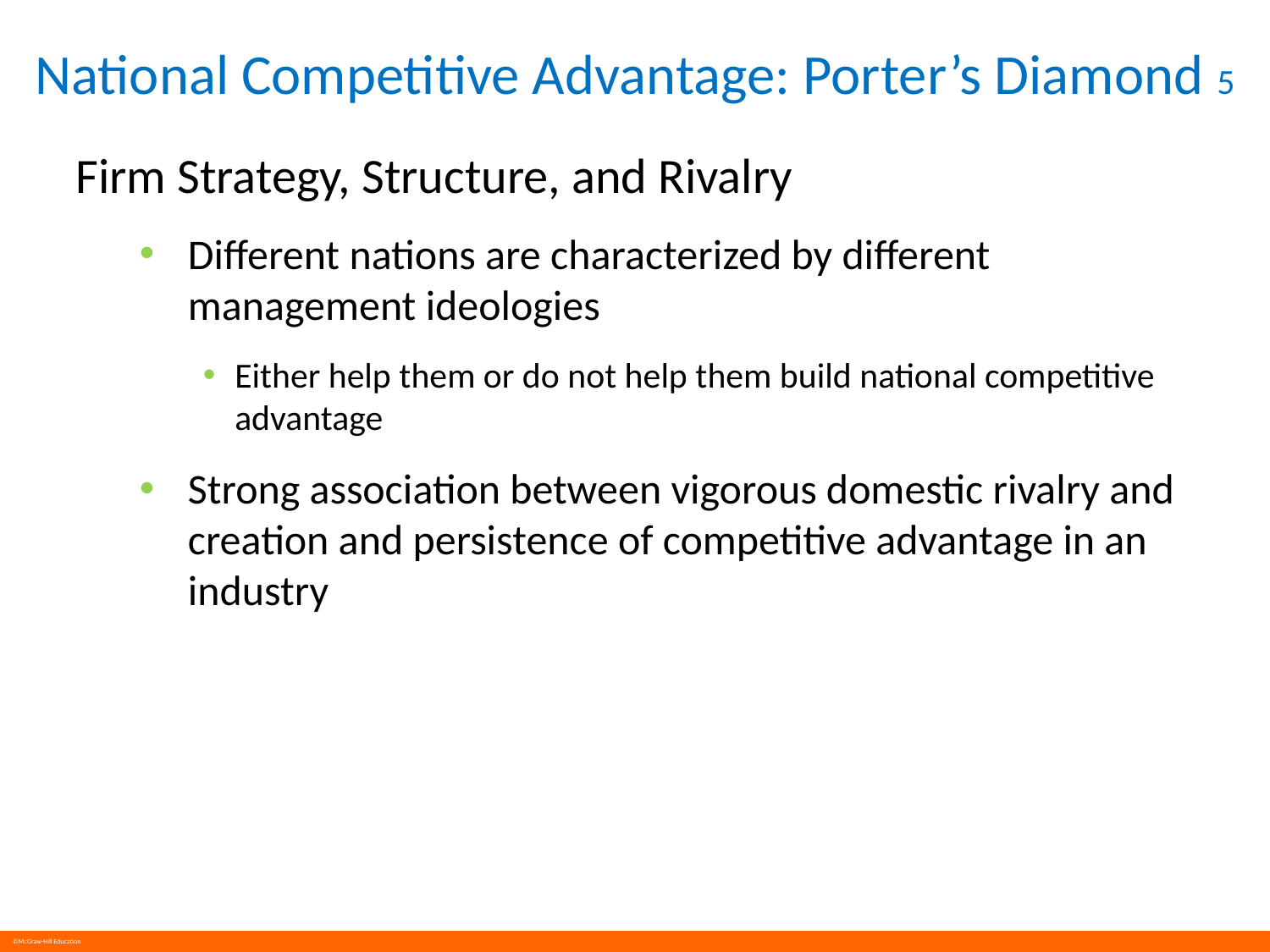

# National Competitive Advantage: Porter’s Diamond 5
Firm Strategy, Structure, and Rivalry
Different nations are characterized by different management ideologies
Either help them or do not help them build national competitive advantage
Strong association between vigorous domestic rivalry and creation and persistence of competitive advantage in an industry